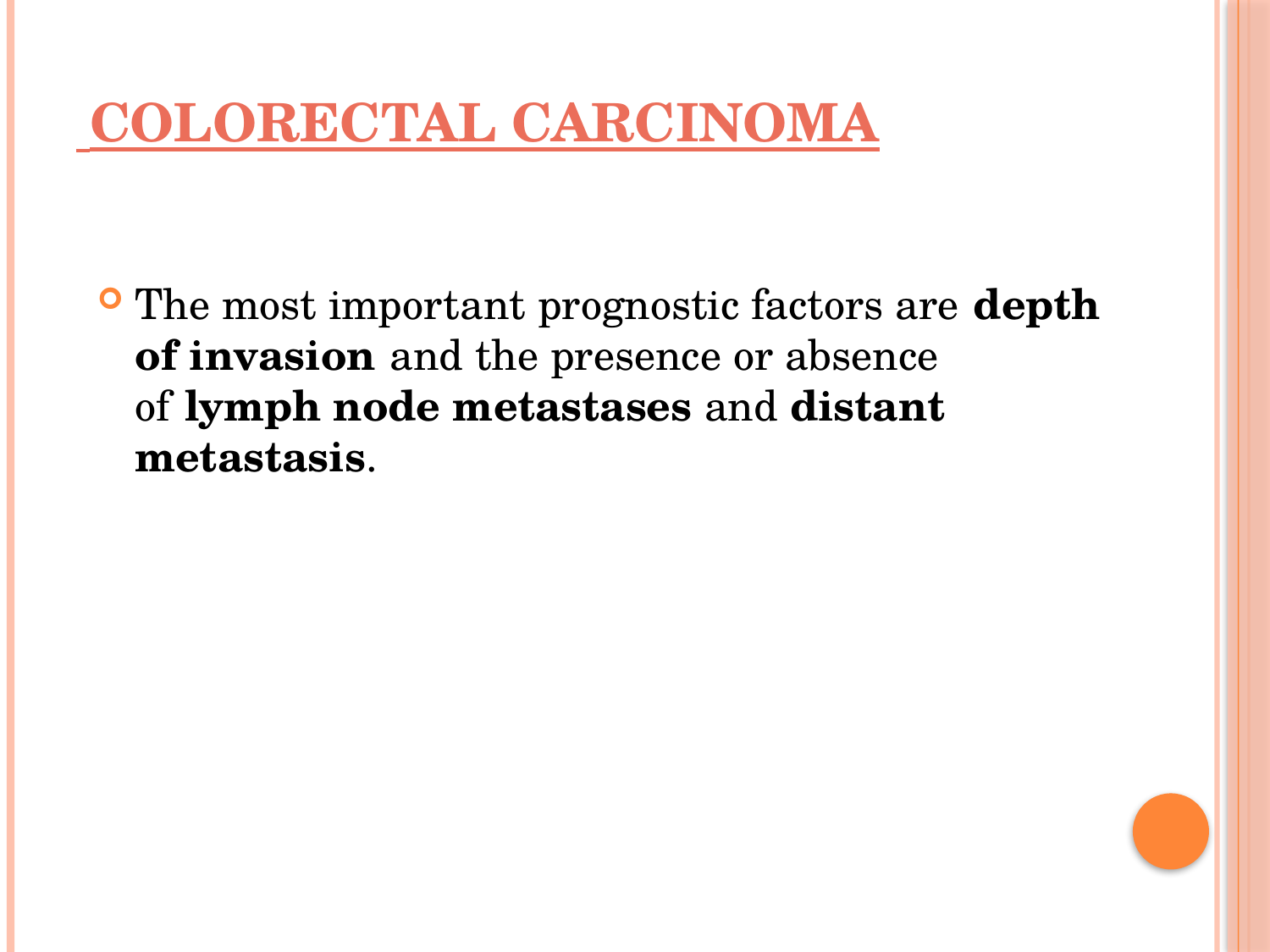

# Colorectal Carcinoma
The most important prognostic factors are depth of invasion and the presence or absence of lymph node metastases and distant metastasis.